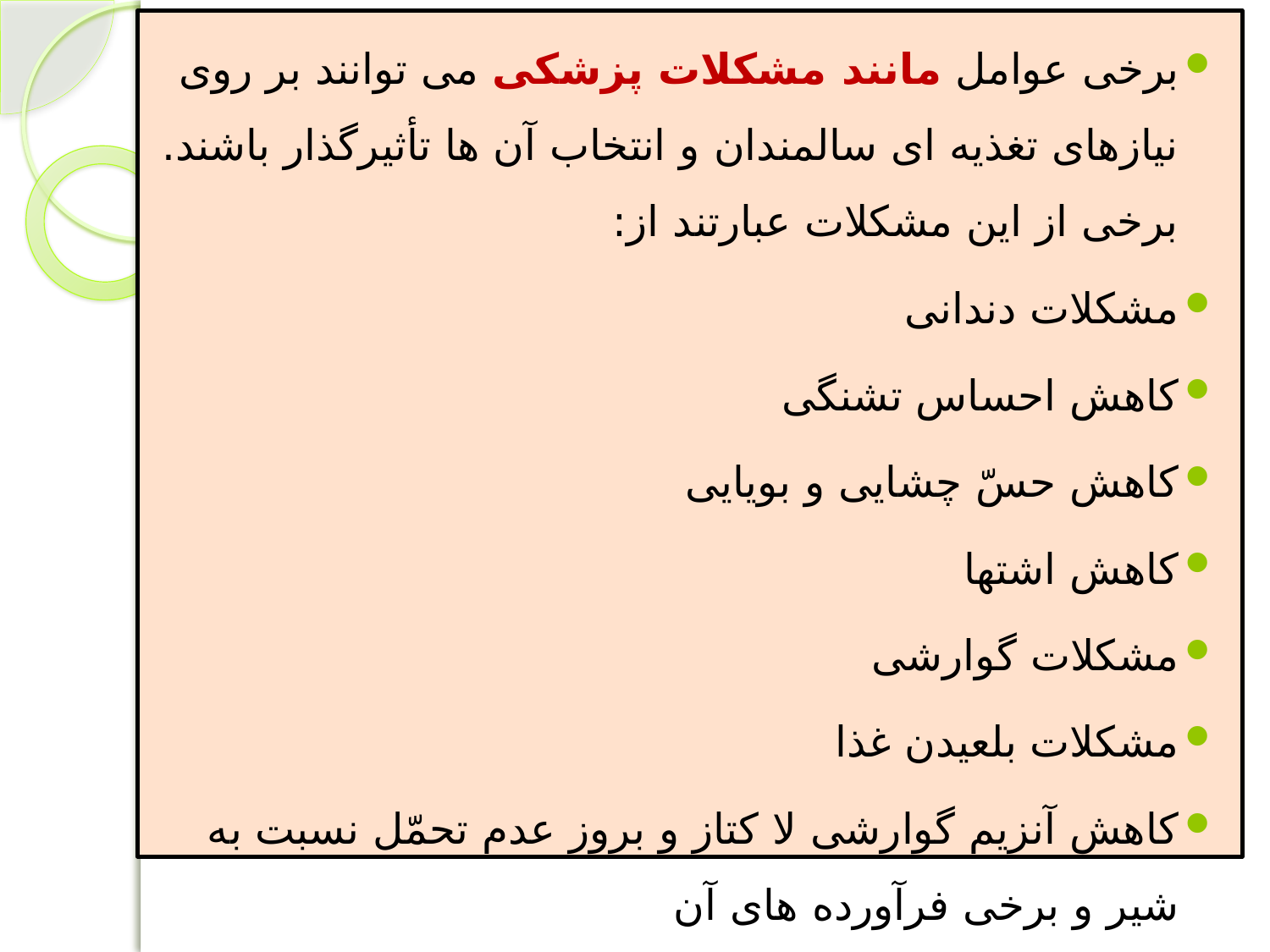

برخی عوامل مانند مشکلات پزشکی می توانند بر روی نیازهای تغذیه ای سالمندان و انتخاب آن ها تأثیرگذار باشند. برخی از این مشکلات عبارتند از:
مشکلات دندانی
کاهش احساس تشنگی
کاهش حسّ چشایی و بویایی
کاهش اشتها
مشکلات گوارشی
مشکلات بلعیدن غذا
کاهش آنزیم گوارشی لا کتاز و بروز عدم تحمّل نسبت به شیر و برخی فرآورده های آن